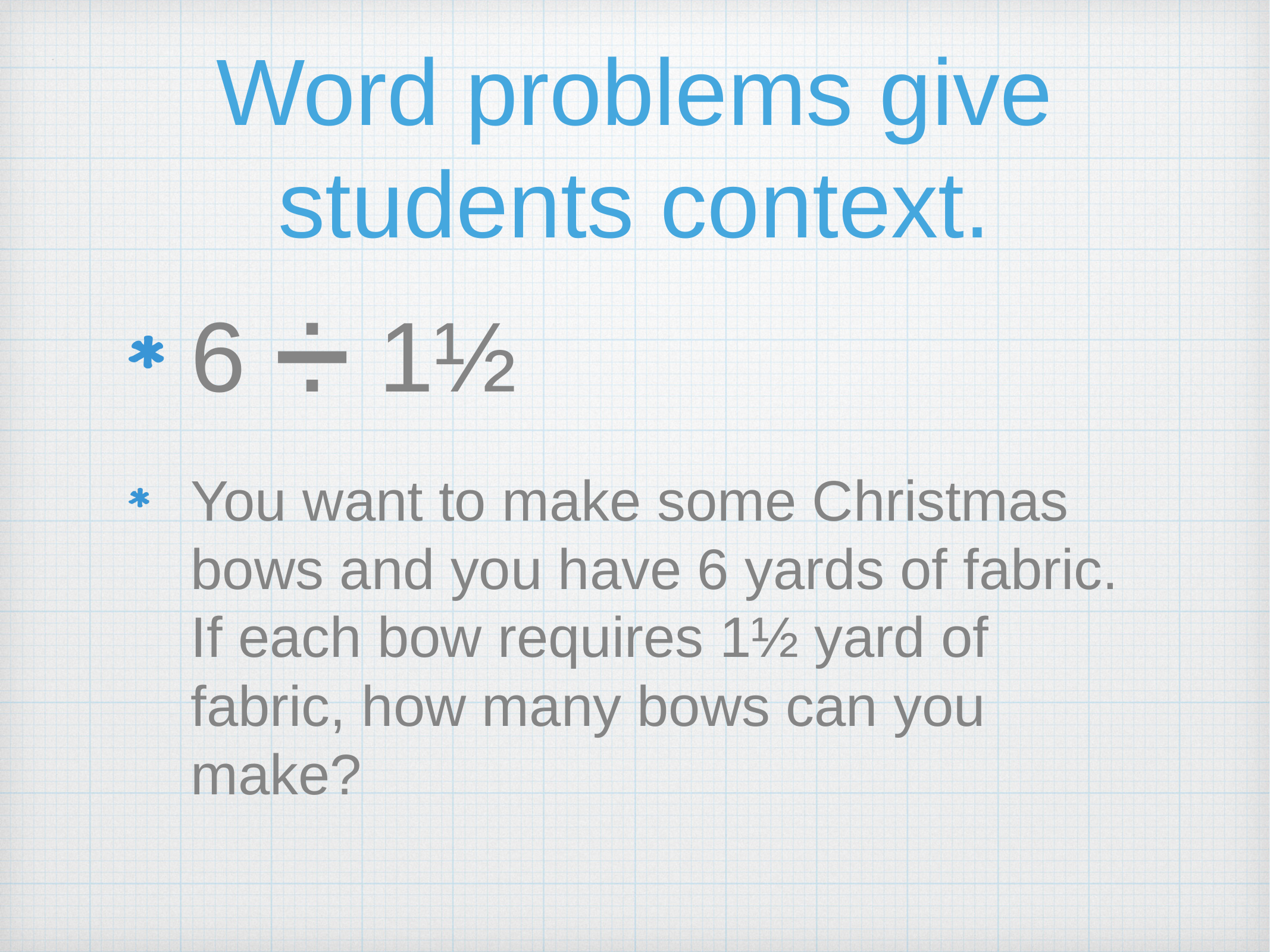

# Word problems give students context.
6 ➗ 1½
You want to make some Christmas bows and you have 6 yards of fabric. If each bow requires 1½ yard of fabric, how many bows can you make?